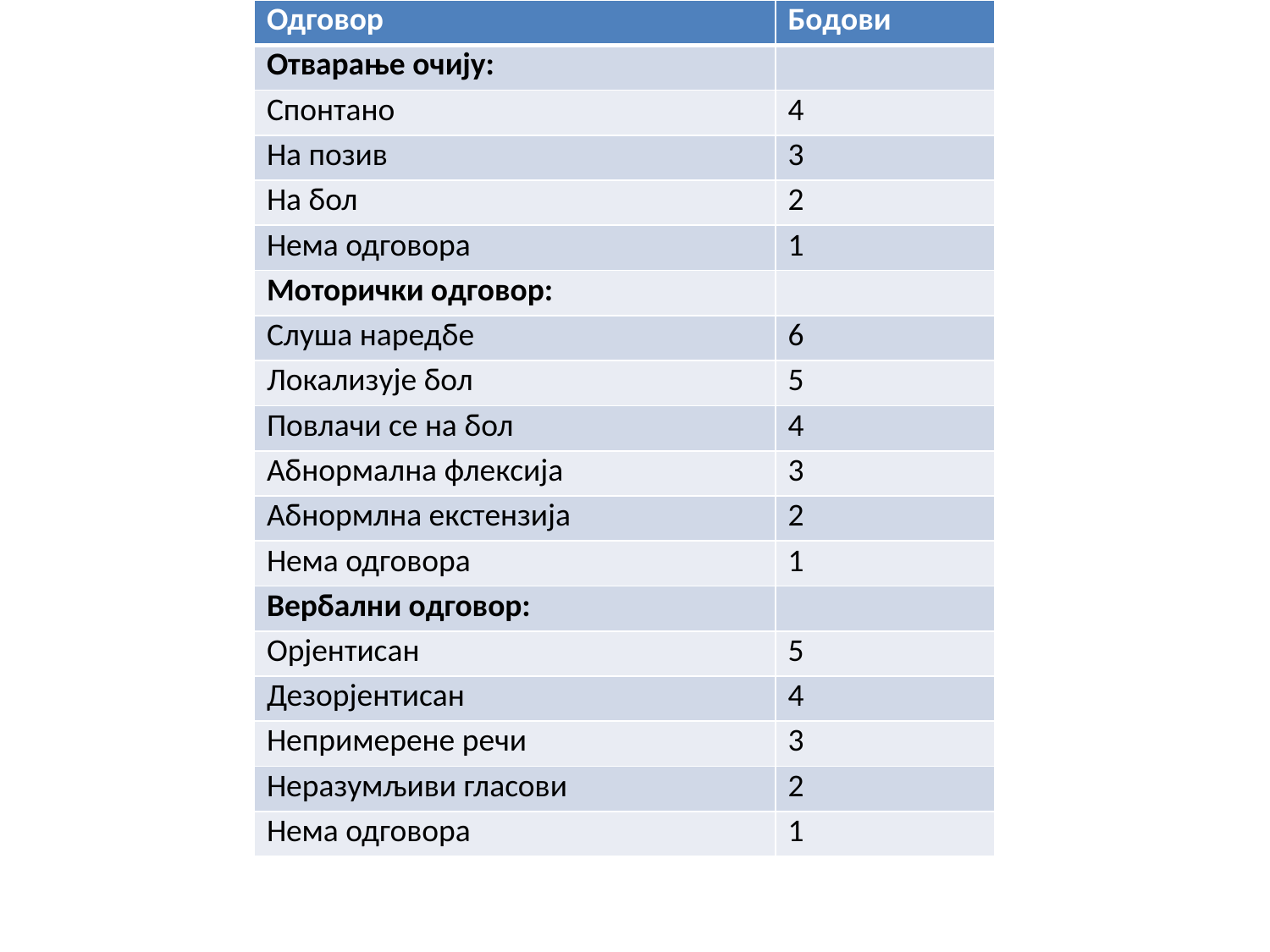

| Одговор | Бодови |
| --- | --- |
| Отварање очију: |  |
| Спонтано | 4 |
| На позив | 3 |
| На бол | 2 |
| Нема одговора | 1 |
| Моторички одговор: |  |
| Слуша наредбе | 6 |
| Локализује бол | 5 |
| Повлачи се на бол | 4 |
| Абнормална флексија | 3 |
| Абнормлна екстензија | 2 |
| Нема одговора | 1 |
| Вербални одговор: |  |
| Орјентисан | 5 |
| Дезорјентисан | 4 |
| Непримерене речи | 3 |
| Неразумљиви гласови | 2 |
| Нема одговора | 1 |